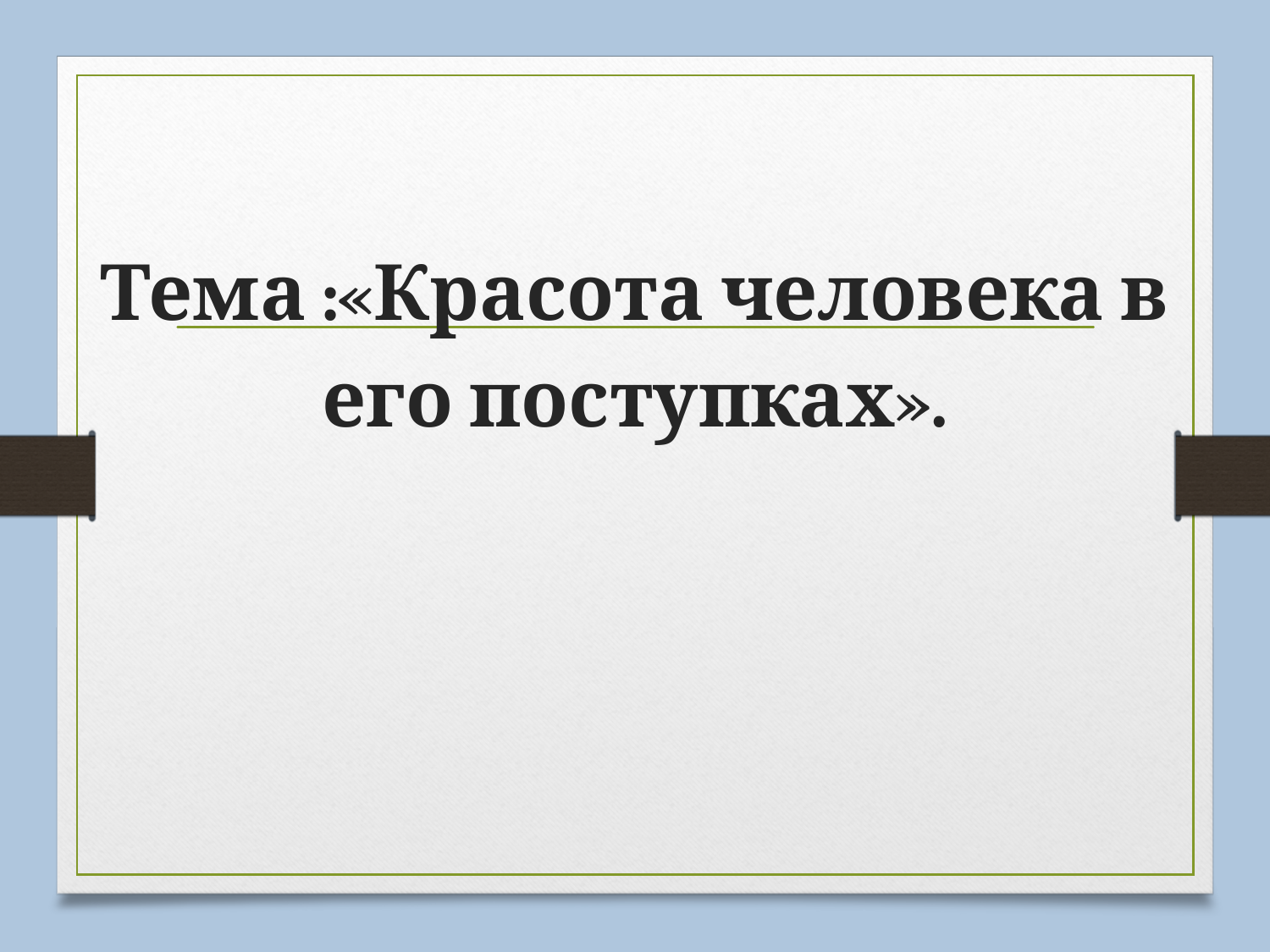

# Тема :«Красота человека в его поступках».